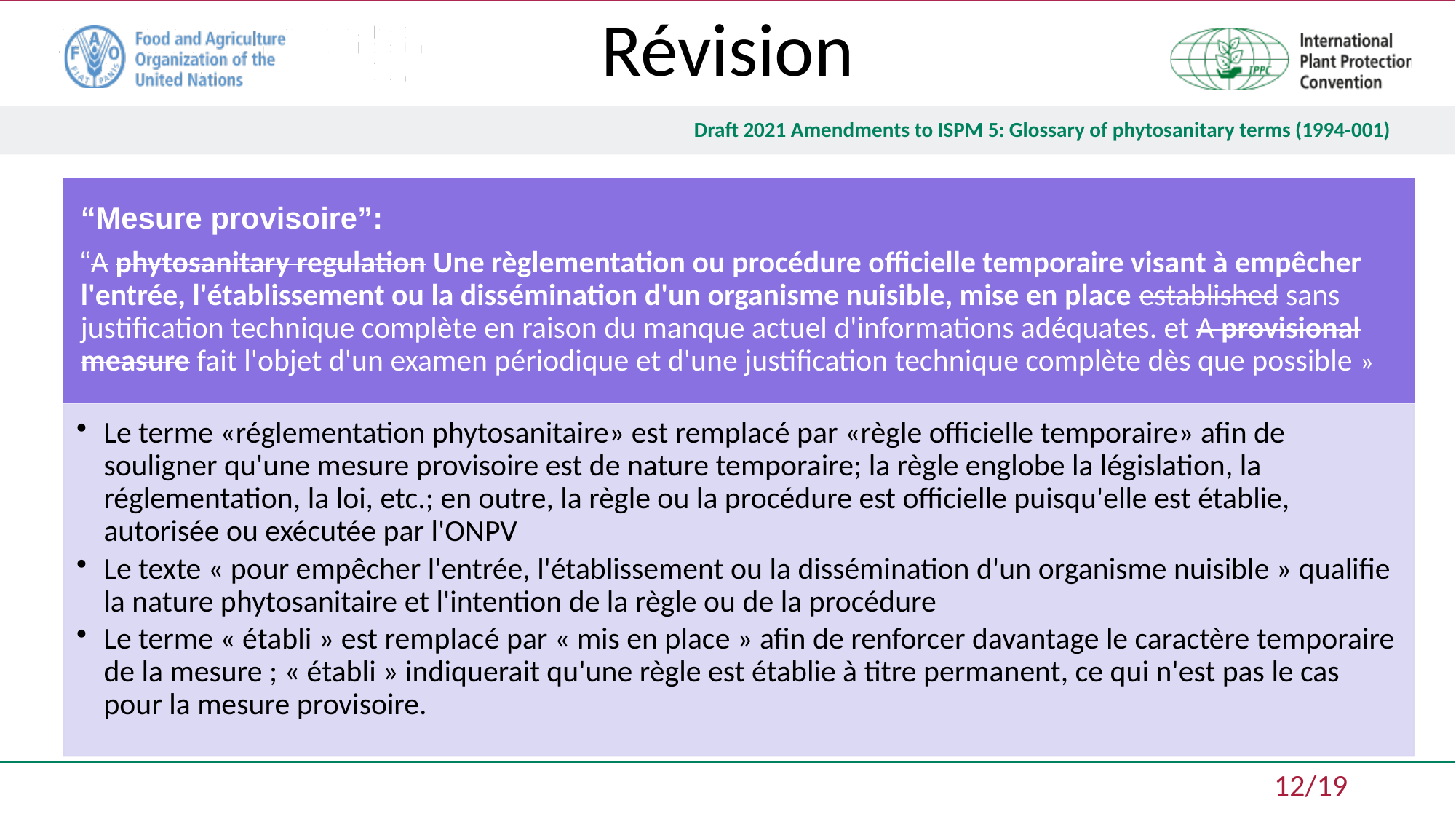

Révision
“Mesure provisoire”:
“A phytosanitary regulation Une règlementation ou procédure officielle temporaire visant à empêcher l'entrée, l'établissement ou la dissémination d'un organisme nuisible, mise en place established sans justification technique complète en raison du manque actuel d'informations adéquates. et A provisional measure fait l'objet d'un examen périodique et d'une justification technique complète dès que possible »
Le terme «réglementation phytosanitaire» est remplacé par «règle officielle temporaire» afin de souligner qu'une mesure provisoire est de nature temporaire; la règle englobe la législation, la réglementation, la loi, etc.; en outre, la règle ou la procédure est officielle puisqu'elle est établie, autorisée ou exécutée par l'ONPV
Le texte « pour empêcher l'entrée, l'établissement ou la dissémination d'un organisme nuisible » qualifie la nature phytosanitaire et l'intention de la règle ou de la procédure
Le terme « établi » est remplacé par « mis en place » afin de renforcer davantage le caractère temporaire de la mesure ; « établi » indiquerait qu'une règle est établie à titre permanent, ce qui n'est pas le cas pour la mesure provisoire.